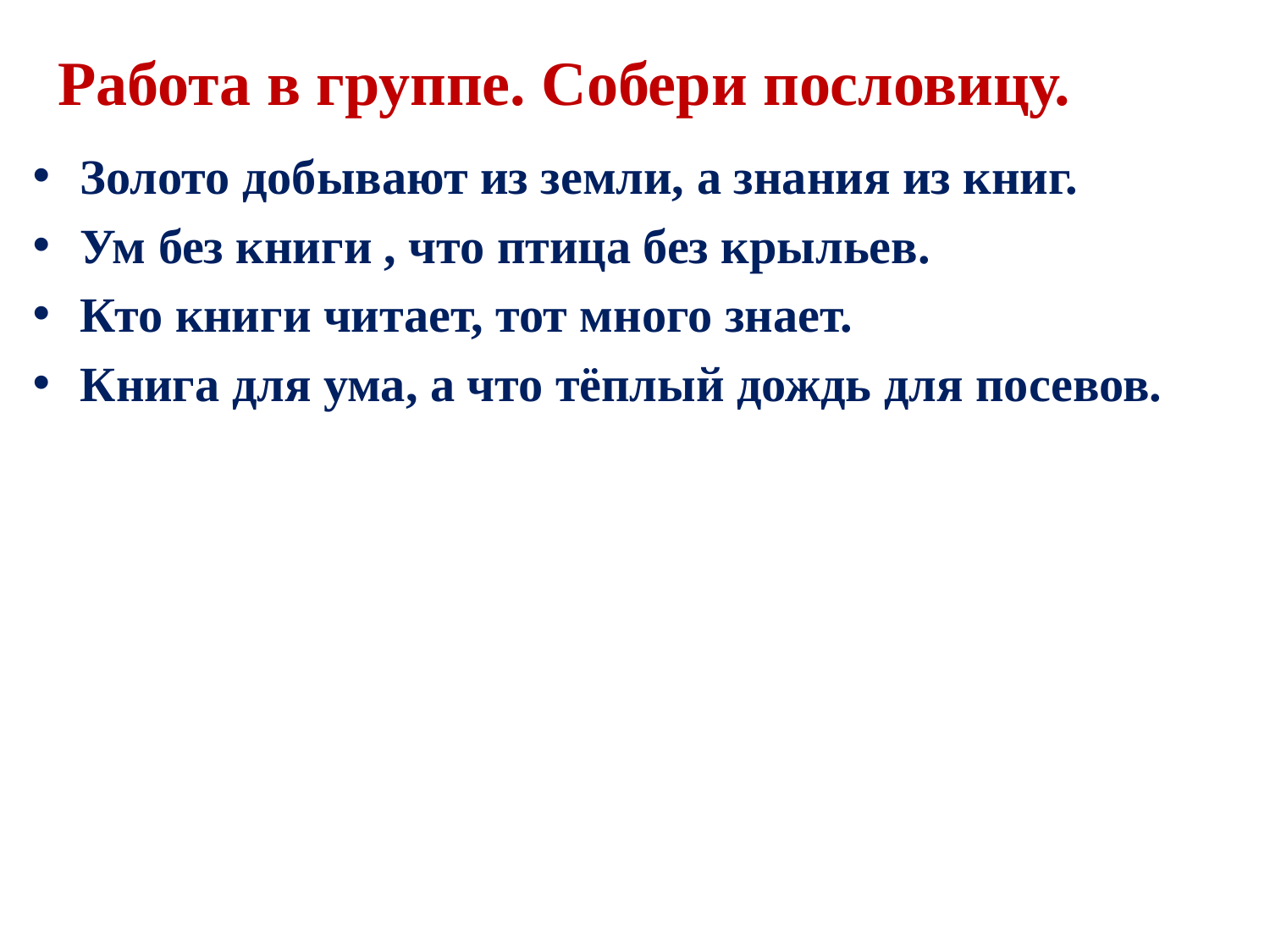

# Работа в группе. Собери пословицу.
Золото добывают из земли, а знания из книг.
Ум без книги , что птица без крыльев.
Кто книги читает, тот много знает.
Книга для ума, а что тёплый дождь для посевов.